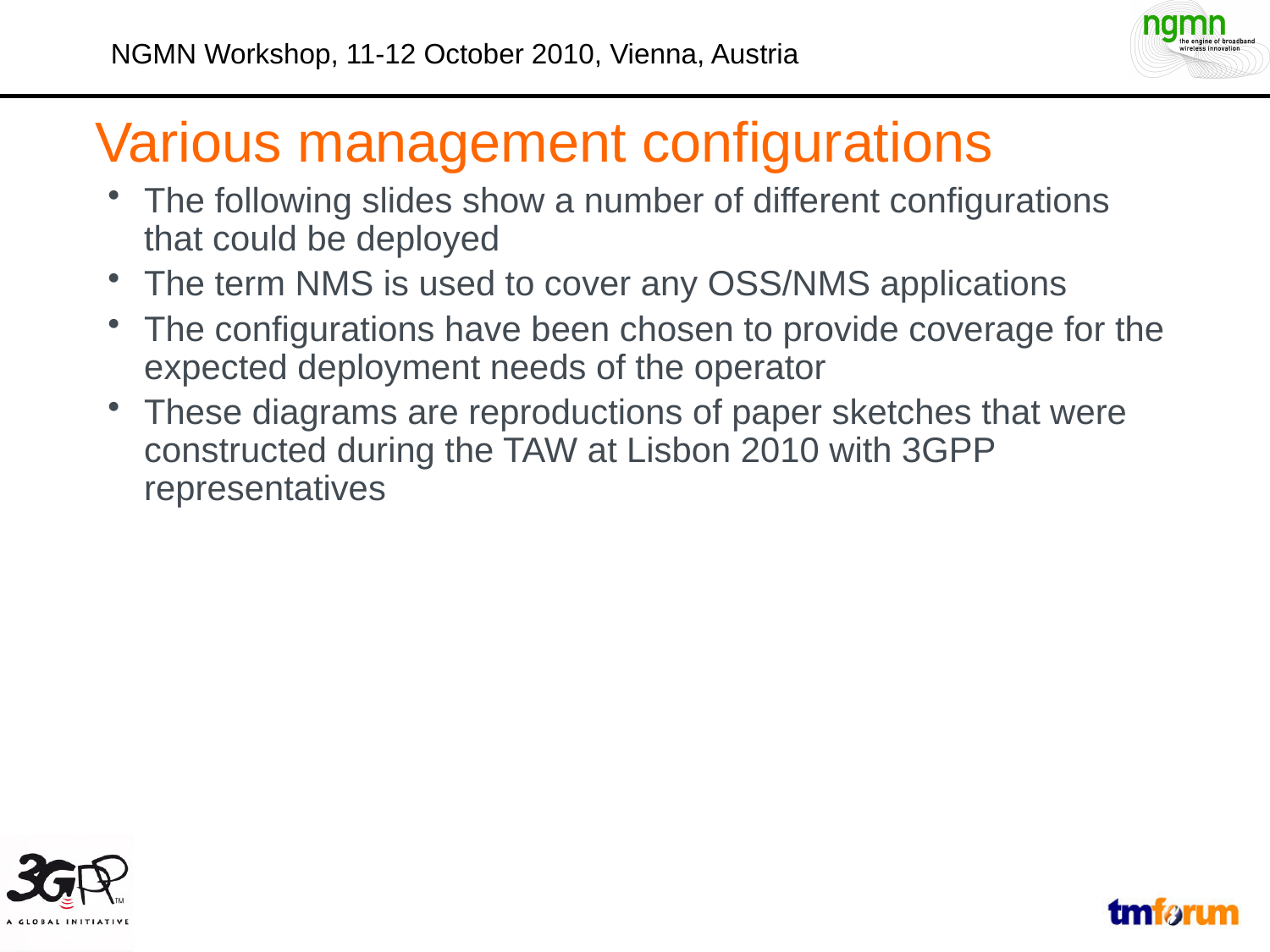

Various management configurations
The following slides show a number of different configurations that could be deployed
The term NMS is used to cover any OSS/NMS applications
The configurations have been chosen to provide coverage for the expected deployment needs of the operator
These diagrams are reproductions of paper sketches that were constructed during the TAW at Lisbon 2010 with 3GPP representatives